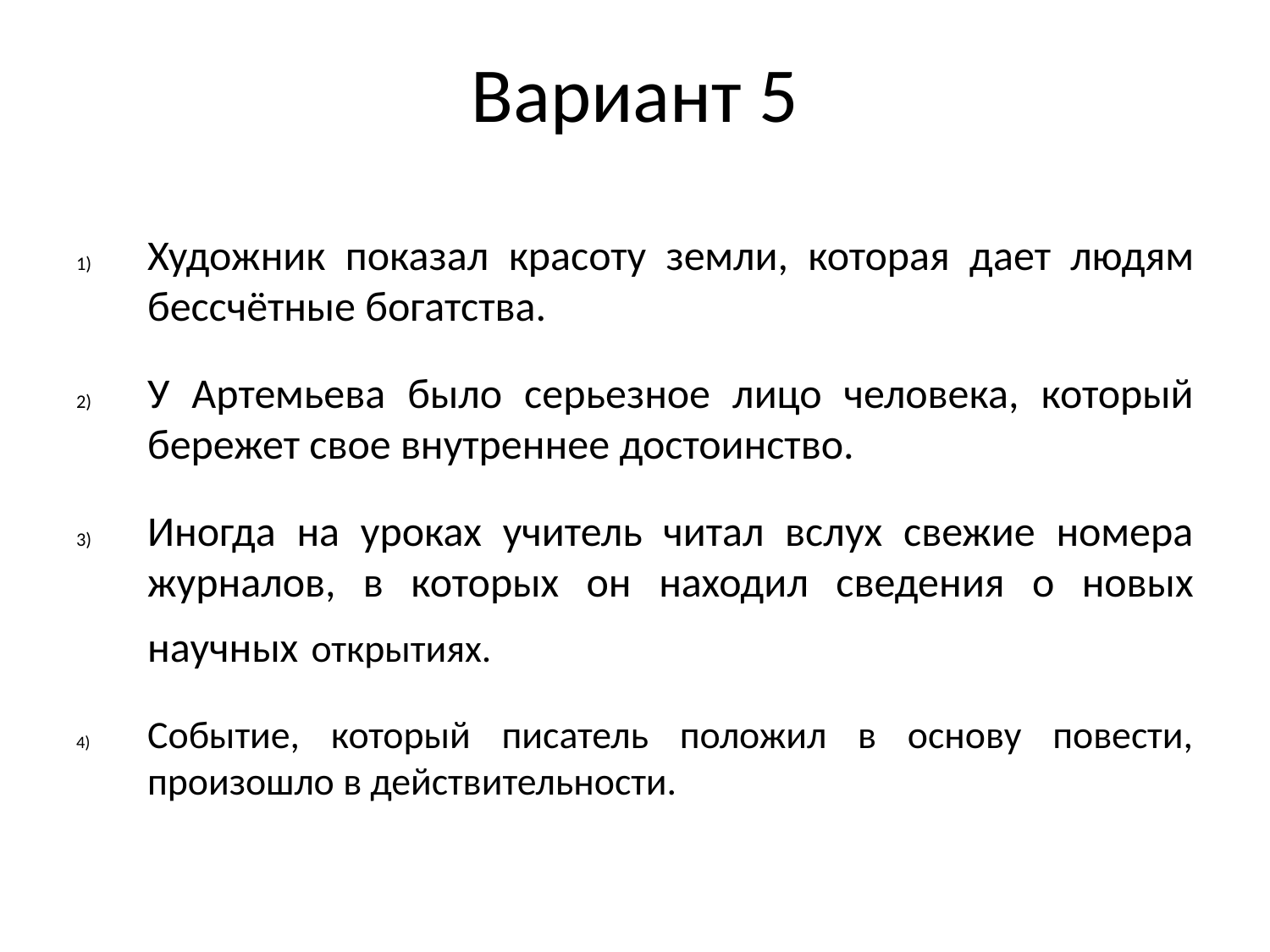

# Вариант 5
Художник показал красоту земли, которая дает людям бессчётные богатства.
У Артемьева было серьезное лицо человека, который бережет свое внутреннее достоинство.
Иногда на уроках учитель читал вслух свежие номера журналов, в которых он находил сведения о новых научных открытиях.
Событие, который писатель положил в основу повести, произошло в действительности.